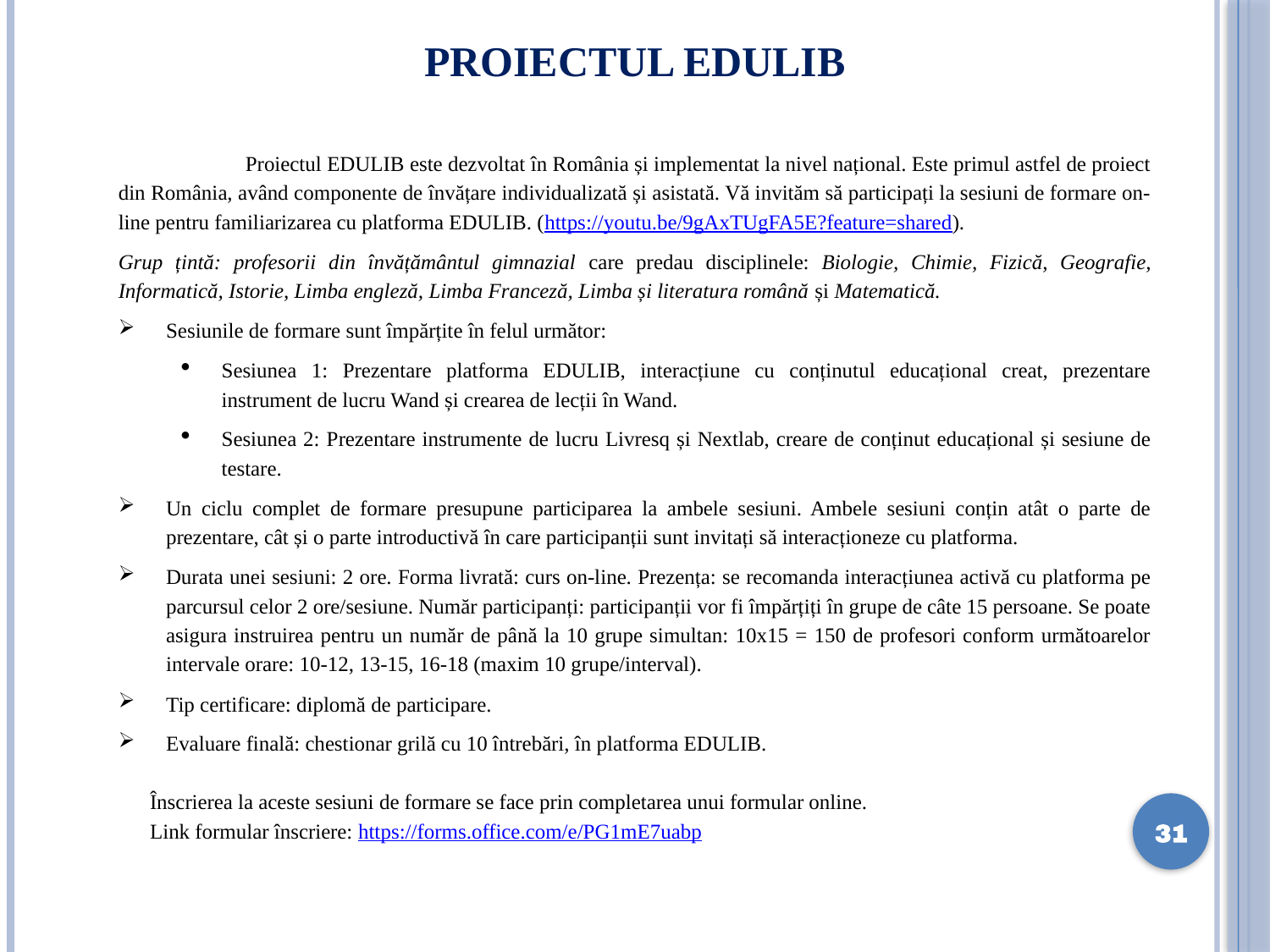

PROIECTUL EDULIB

	Proiectul EDULIB este dezvoltat în România și implementat la nivel național. Este primul astfel de proiect din România, având componente de învățare individualizată și asistată. Vă invităm să participați la sesiuni de formare on-line pentru familiarizarea cu platforma EDULIB. (https://youtu.be/9gAxTUgFA5E?feature=shared).
Grup țintă: profesorii din învățământul gimnazial care predau disciplinele: Biologie, Chimie, Fizică, Geografie, Informatică, Istorie, Limba engleză, Limba Franceză, Limba și literatura română și Matematică.
Sesiunile de formare sunt împărțite în felul următor:
Sesiunea 1: Prezentare platforma EDULIB, interacțiune cu conținutul educațional creat, prezentare instrument de lucru Wand și crearea de lecții în Wand.
Sesiunea 2: Prezentare instrumente de lucru Livresq și Nextlab, creare de conținut educațional și sesiune de testare.
Un ciclu complet de formare presupune participarea la ambele sesiuni. Ambele sesiuni conțin atât o parte de prezentare, cât și o parte introductivă în care participanții sunt invitați să interacționeze cu platforma.
Durata unei sesiuni: 2 ore. Forma livrată: curs on-line. Prezența: se recomanda interacțiunea activă cu platforma pe parcursul celor 2 ore/sesiune. Număr participanți: participanții vor fi împărțiți în grupe de câte 15 persoane. Se poate asigura instruirea pentru un număr de până la 10 grupe simultan: 10x15 = 150 de profesori conform următoarelor intervale orare: 10-12, 13-15, 16-18 (maxim 10 grupe/interval).
Tip certificare: diplomă de participare.
Evaluare finală: chestionar grilă cu 10 întrebări, în platforma EDULIB.

Înscrierea la aceste sesiuni de formare se face prin completarea unui formular online.
Link formular înscriere: https://forms.office.com/e/PG1mE7uabp

31